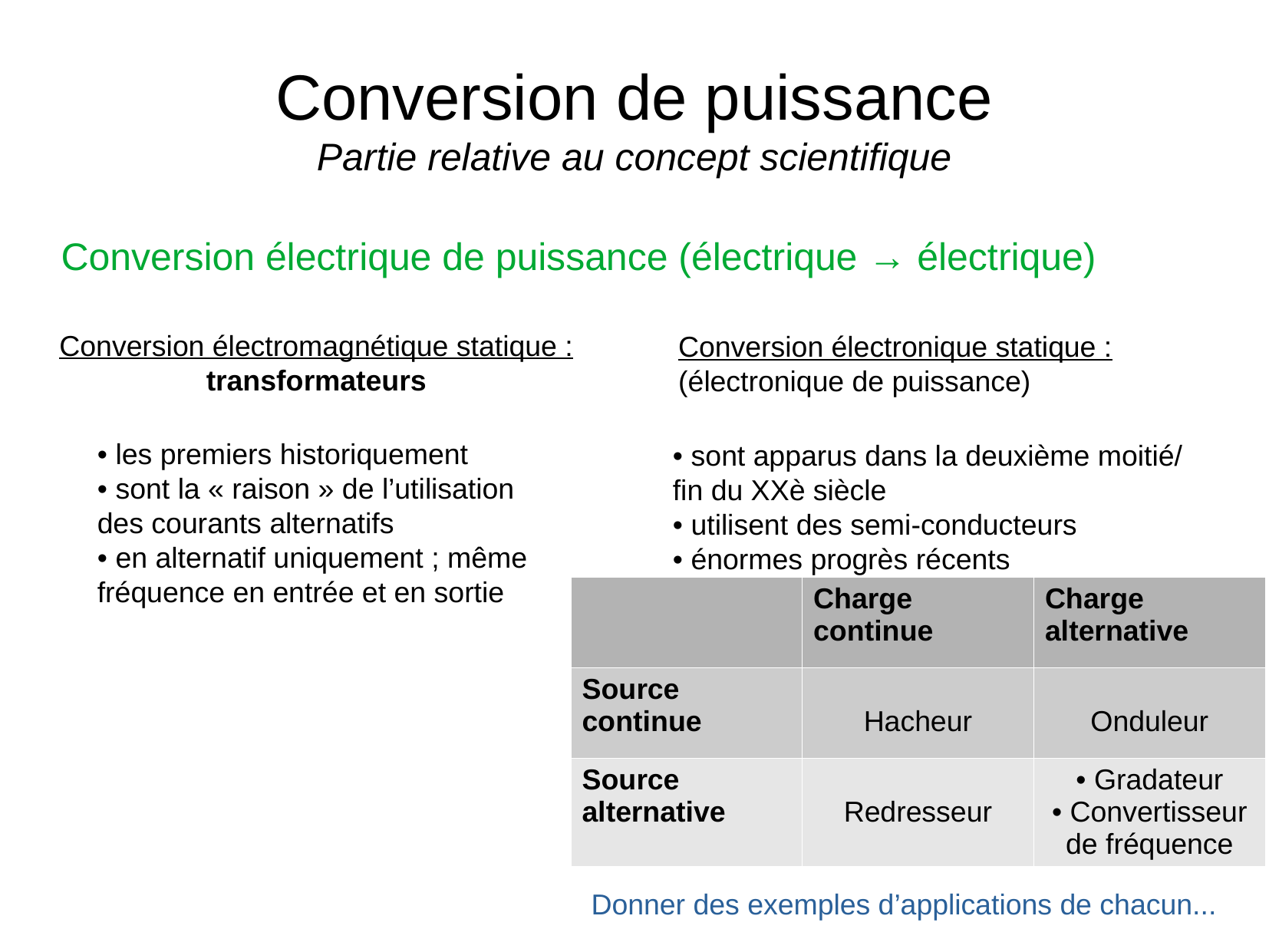

# Conversion de puissance Partie relative au concept scientifique
Conversion électrique de puissance (électrique → électrique)
Conversion électromagnétique statique :
transformateurs
Conversion électronique statique :
(électronique de puissance)
• les premiers historiquement
• sont la « raison » de l’utilisation
des courants alternatifs
• en alternatif uniquement ; même
fréquence en entrée et en sortie
• sont apparus dans la deuxième moitié/
fin du XXè siècle
• utilisent des semi-conducteurs
• énormes progrès récents
|  | Charge continue | Charge alternative |
| --- | --- | --- |
| Source continue | Hacheur | Onduleur |
| Source alternative | Redresseur | • Gradateur • Convertisseur de fréquence |
Donner des exemples d’applications de chacun...